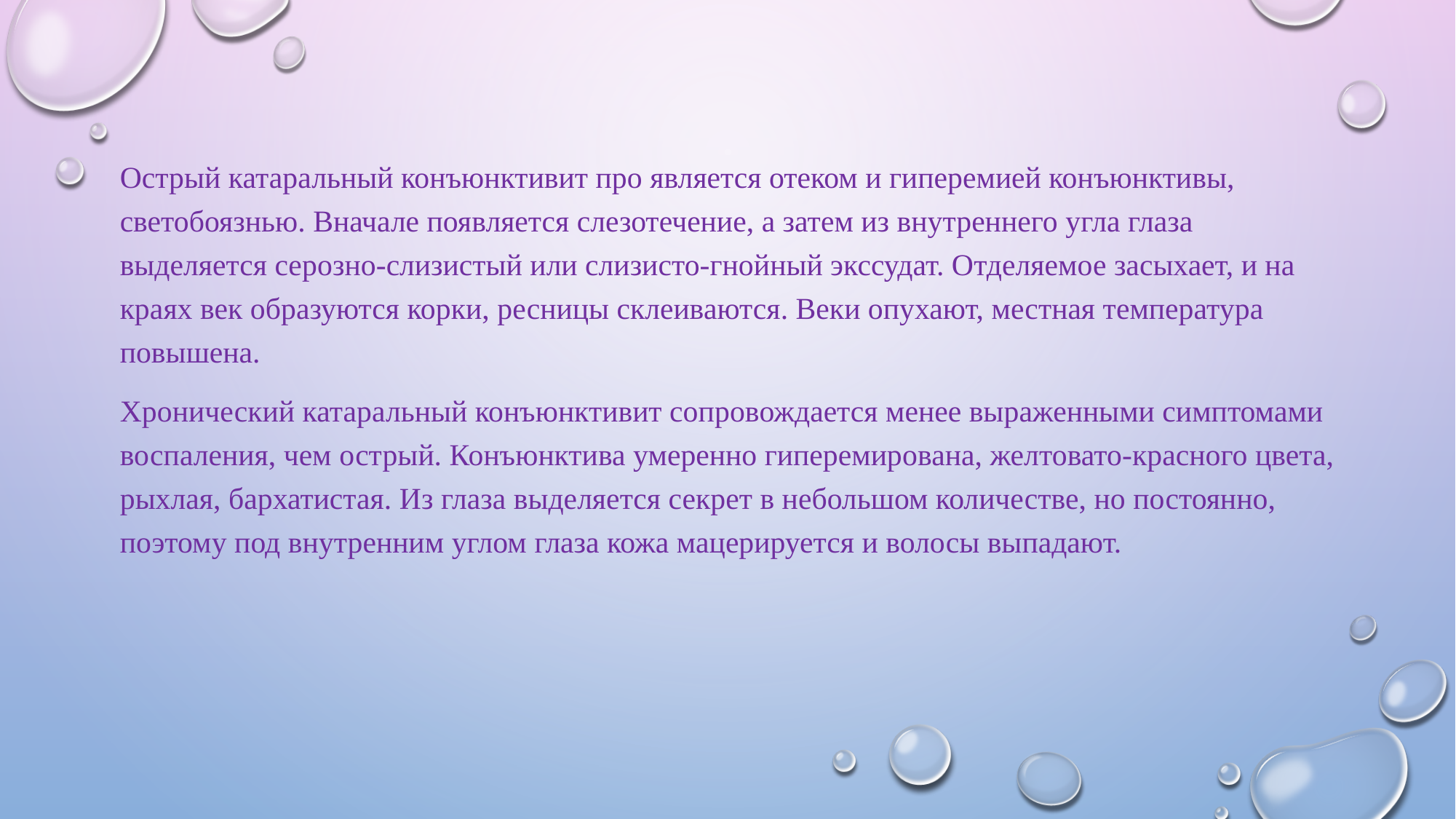

Острый катаральный конъюнктивит про является отеком и гиперемией конъюнктивы, светобоязнью. Вначале появляется слезотечение, а затем из внутреннего угла глаза выделяется серозно-слизистый или слизисто-гнойный экссудат. Отделяемое засыхает, и на краях век образуются корки, ресницы склеиваются. Веки опухают, местная температура повышена.
Хронический катаральный конъюнктивит сопровождается менее выраженными симптомами воспаления, чем острый. Конъюнктива умеренно гиперемирована, желтовато-красного цвета, рыхлая, бархатистая. Из глаза выделяется секрет в небольшом количестве, но постоянно, поэтому под внутренним углом глаза кожа мацерируется и волосы выпадают.